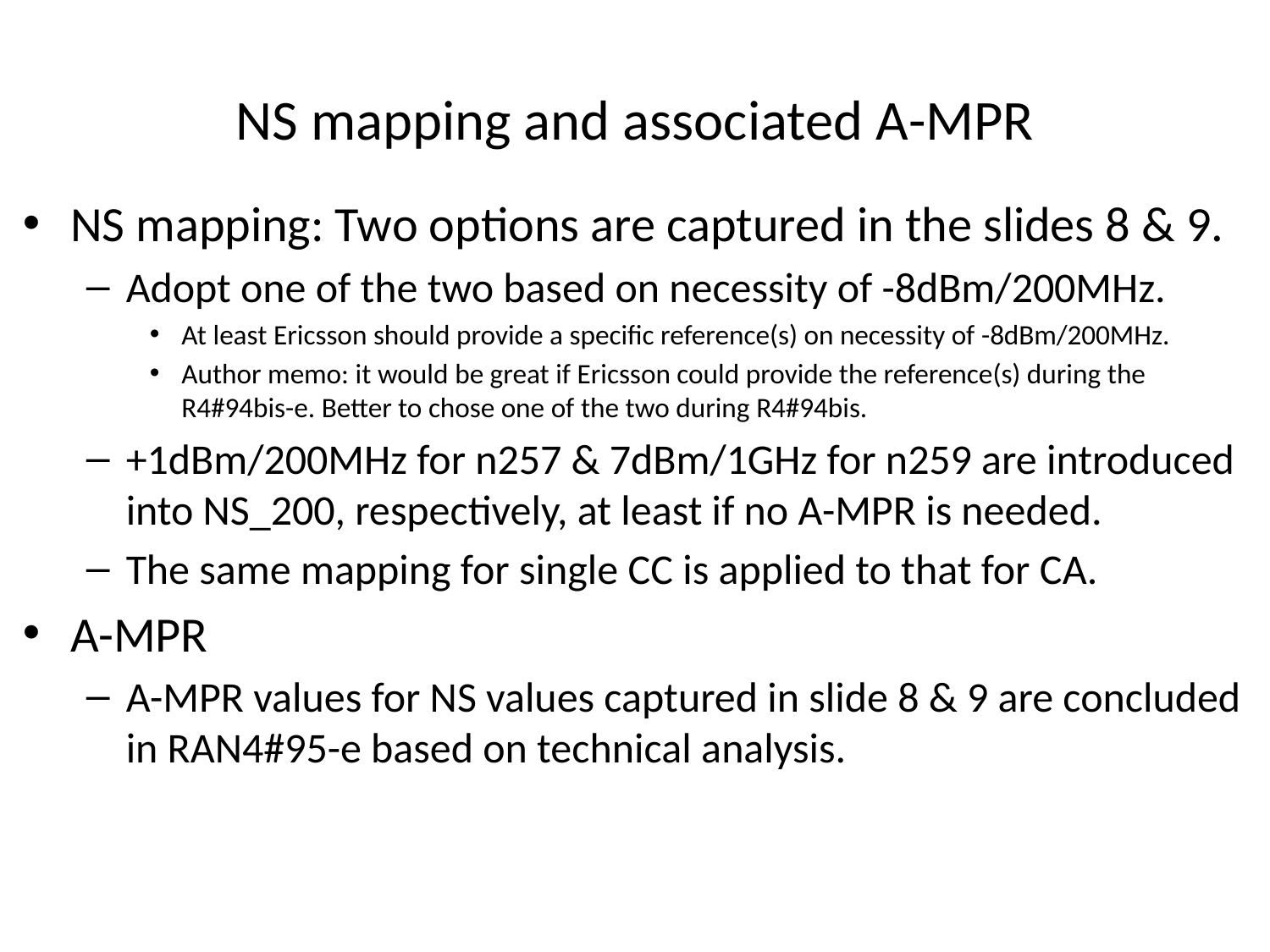

# NS mapping and associated A-MPR
NS mapping: Two options are captured in the slides 8 & 9.
Adopt one of the two based on necessity of -8dBm/200MHz.
At least Ericsson should provide a specific reference(s) on necessity of -8dBm/200MHz.
Author memo: it would be great if Ericsson could provide the reference(s) during the R4#94bis-e. Better to chose one of the two during R4#94bis.
+1dBm/200MHz for n257 & 7dBm/1GHz for n259 are introduced into NS_200, respectively, at least if no A-MPR is needed.
The same mapping for single CC is applied to that for CA.
A-MPR
A-MPR values for NS values captured in slide 8 & 9 are concluded in RAN4#95-e based on technical analysis.